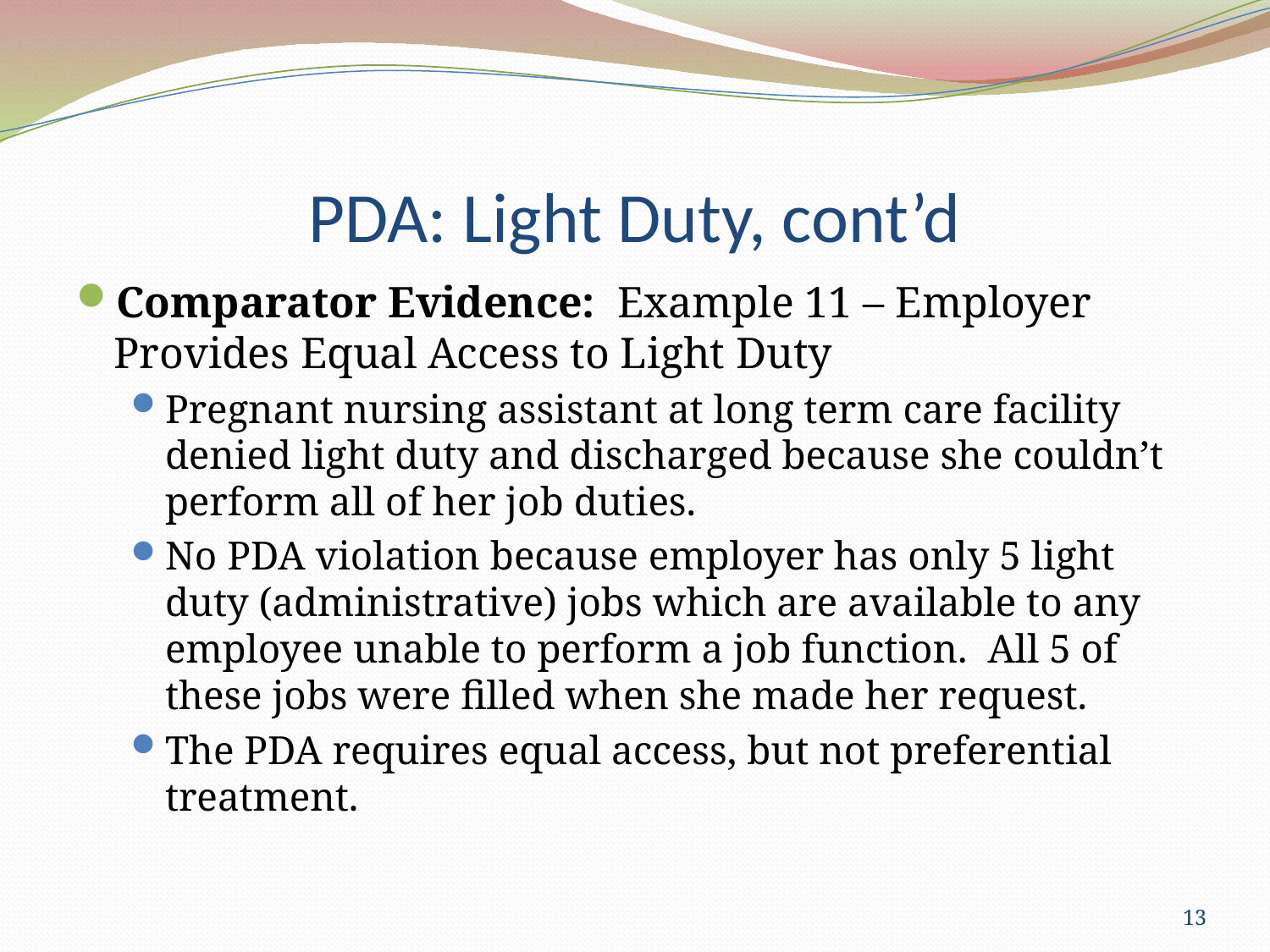

# PDA: Light Duty, cont’d
Comparator Evidence:  Example 11 – Employer Provides Equal Access to Light Duty
Pregnant nursing assistant at long term care facility denied light duty and discharged because she couldn’t perform all of her job duties.
No PDA violation because employer has only 5 light duty (administrative) jobs which are available to any employee unable to perform a job function.  All 5 of these jobs were filled when she made her request.
The PDA requires equal access, but not preferential treatment.

13